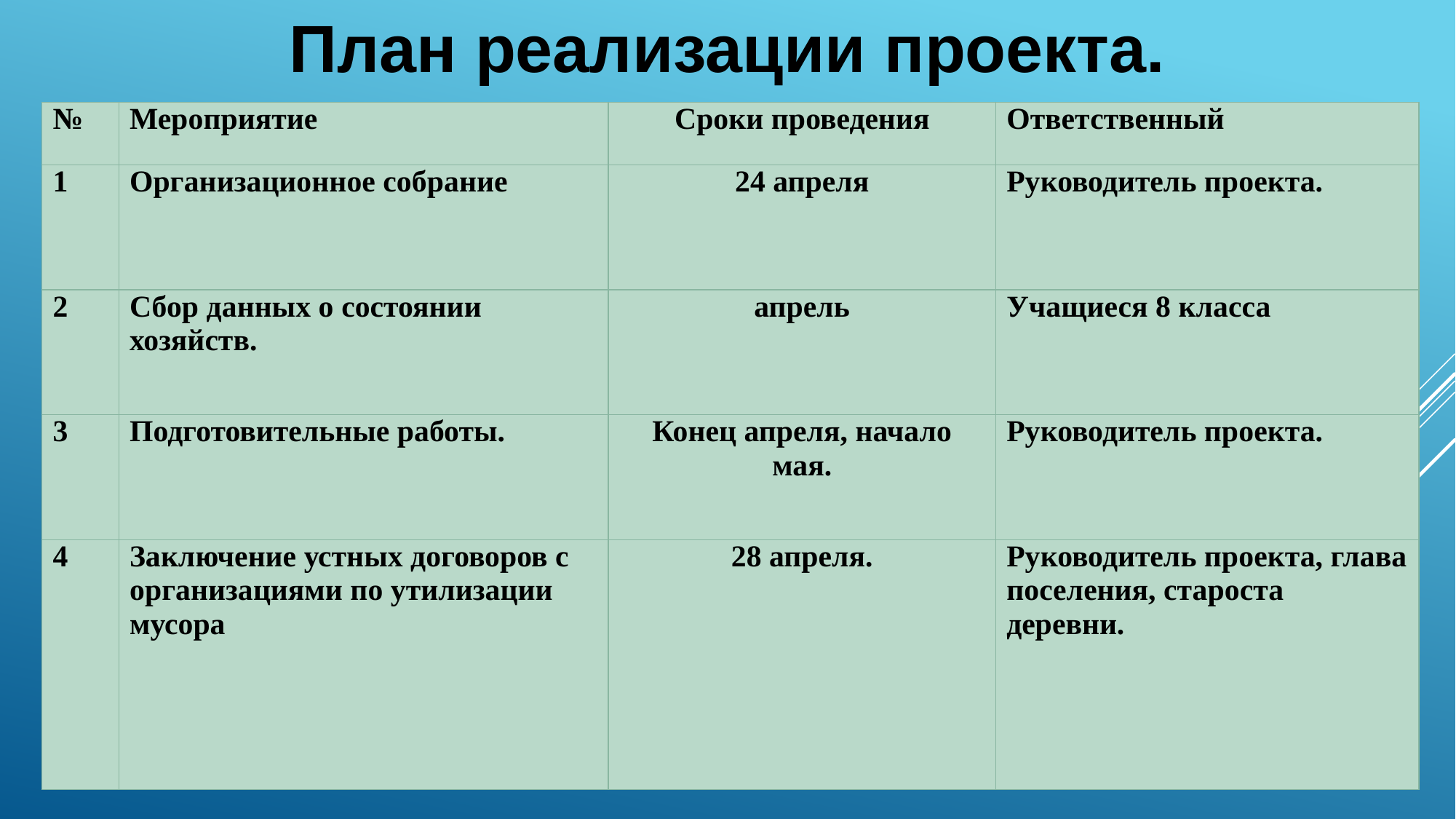

План реализации проекта.

| № | Мероприятие | Сроки проведения | Ответственный |
| --- | --- | --- | --- |
| 1 | Организационное собрание | 24 апреля | Руководитель проекта. |
| 2 | Сбор данных о состоянии хозяйств. | апрель | Учащиеся 8 класса |
| 3 | Подготовительные работы. | Конец апреля, начало мая. | Руководитель проекта. |
| 4 | Заключение устных договоров с организациями по утилизации мусора | 28 апреля. | Руководитель проекта, глава поселения, староста деревни. |